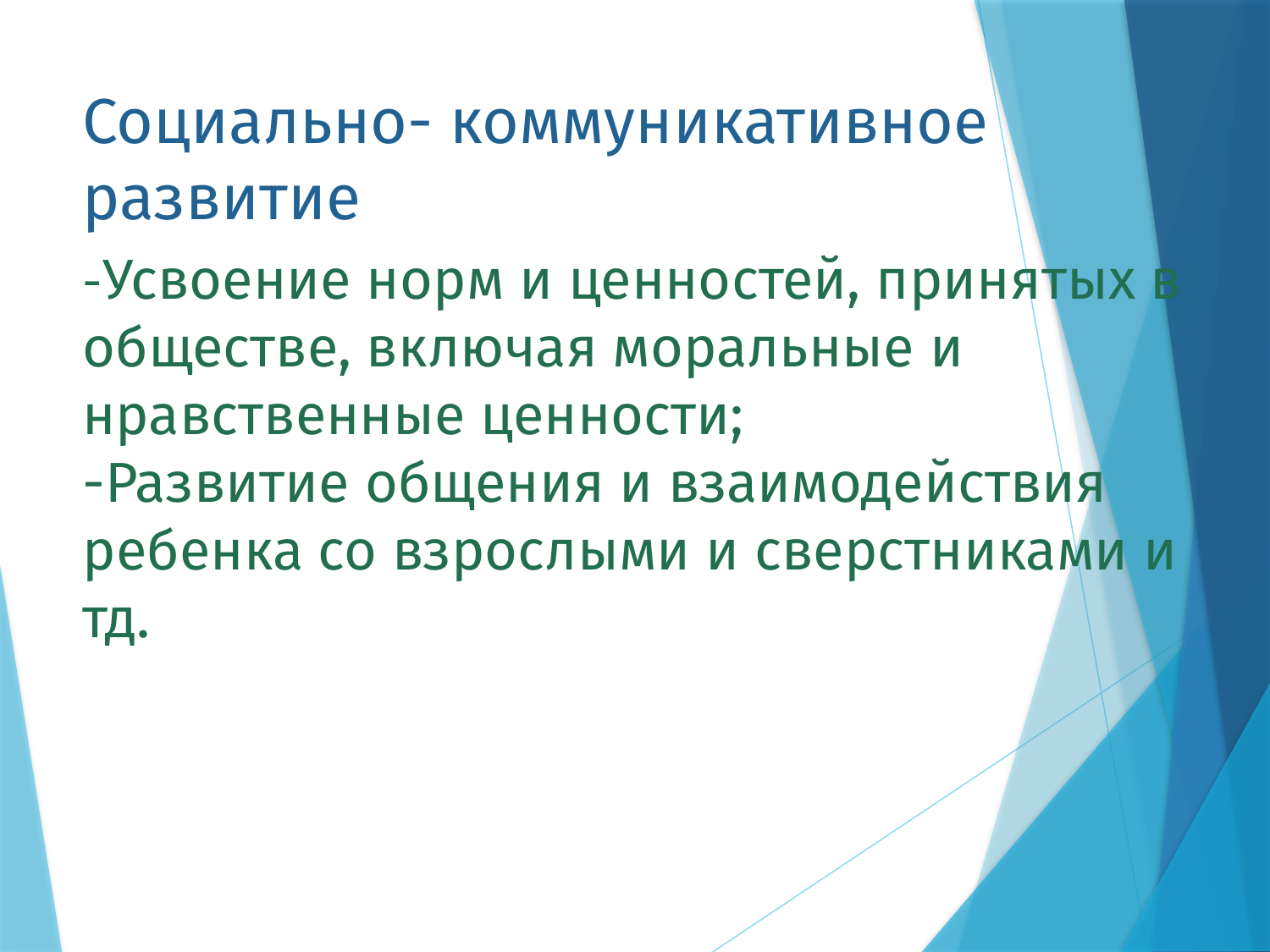

Социально- коммуникативное развитие
# -Усвоение норм и ценностей, принятых в обществе, включая моральные и нравственные ценности; -Развитие общения и взаимодействия ребенка со взрослыми и сверстниками и тд.